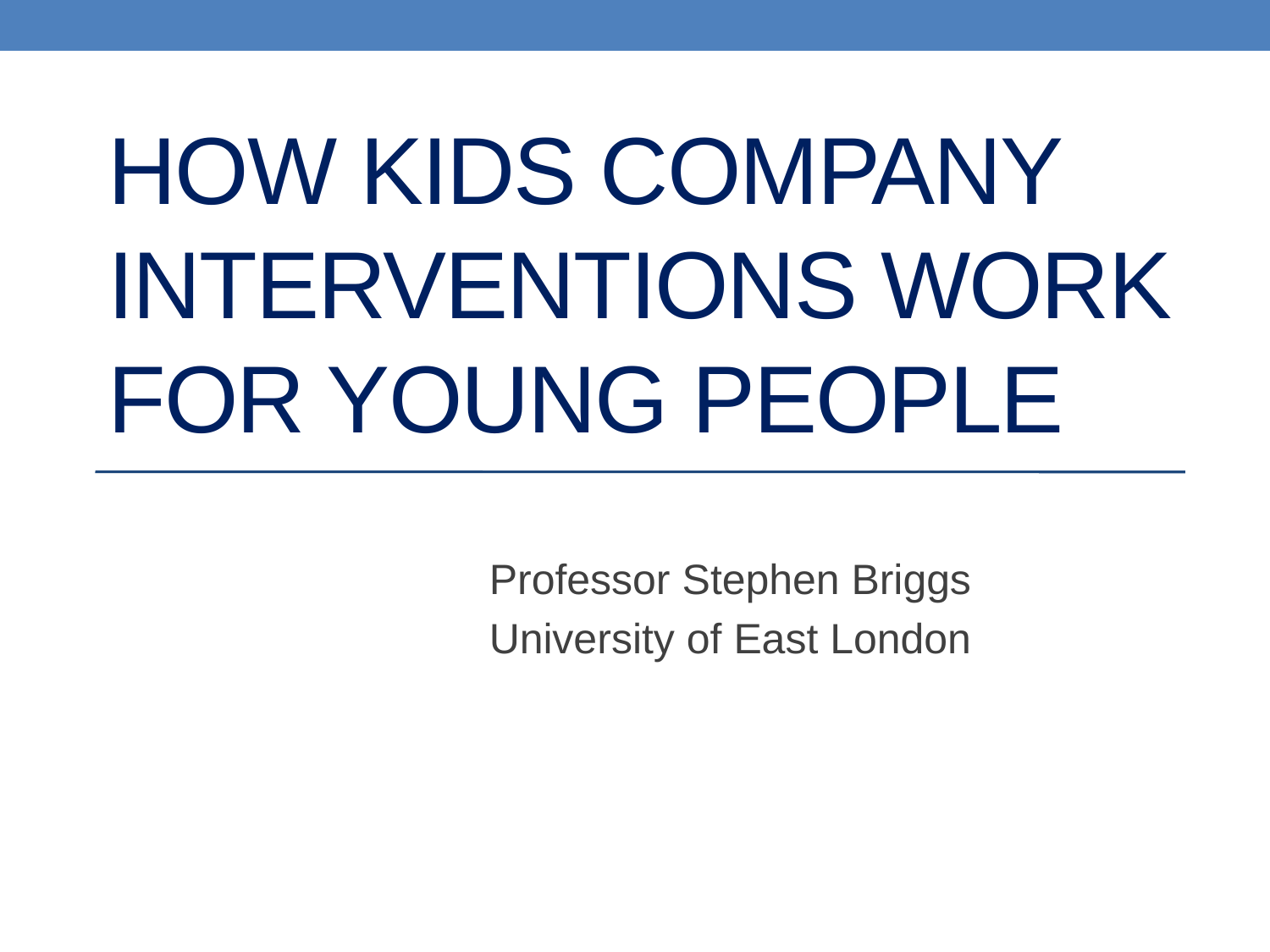

# How Kids Company interventions work for young people

Professor Stephen Briggs
University of East London